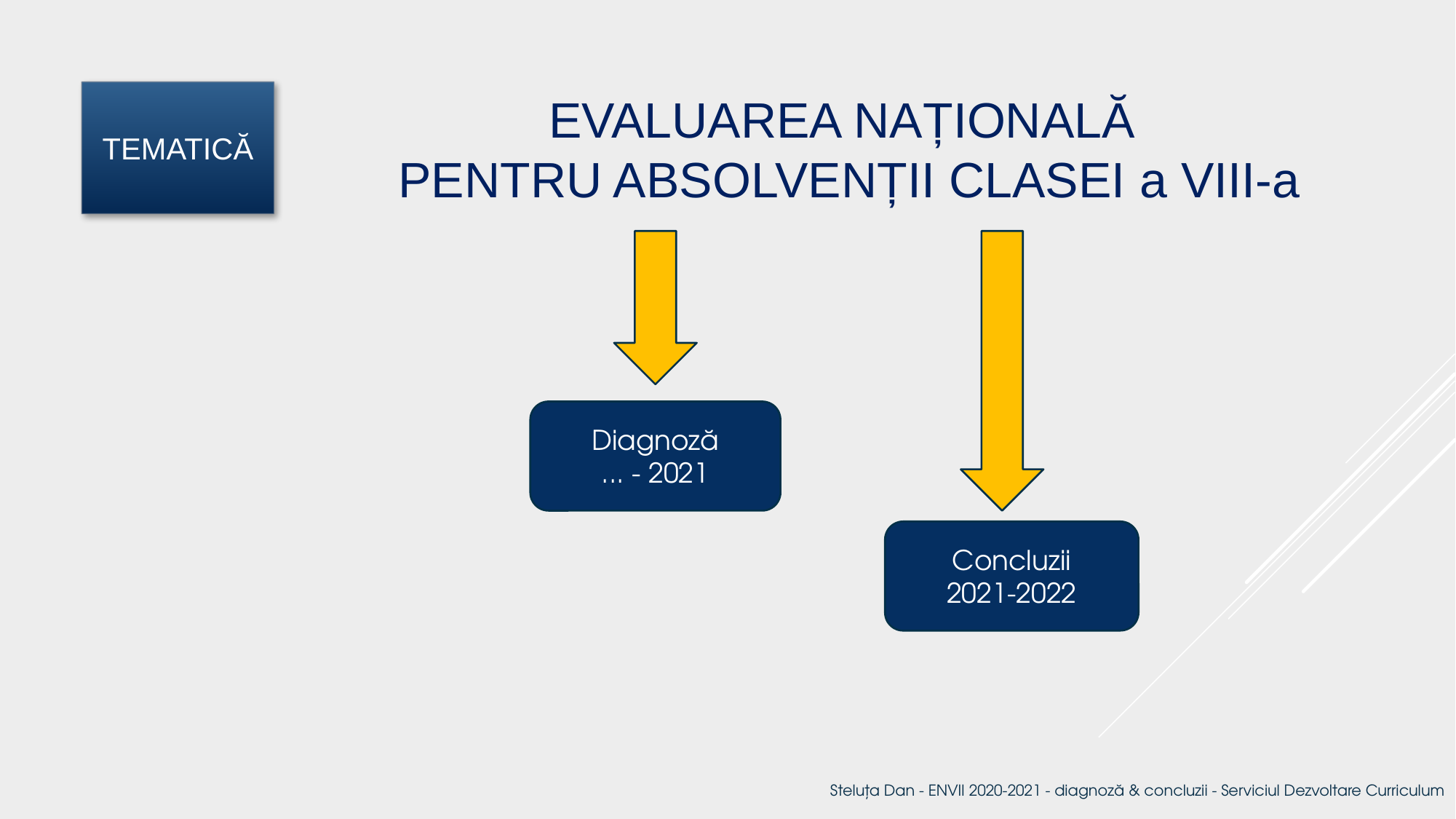

TEMATICĂ
# EVALUAREA NAȚIONALĂ PENTRU ABSOLVENȚII CLASEI a viii-a

Diagnoză
... - 2021
Concluzii
2021-2022
Steluța Dan - ENVII 2020-2021 - diagnoză & concluzii - Serviciul Dezvoltare Curriculum